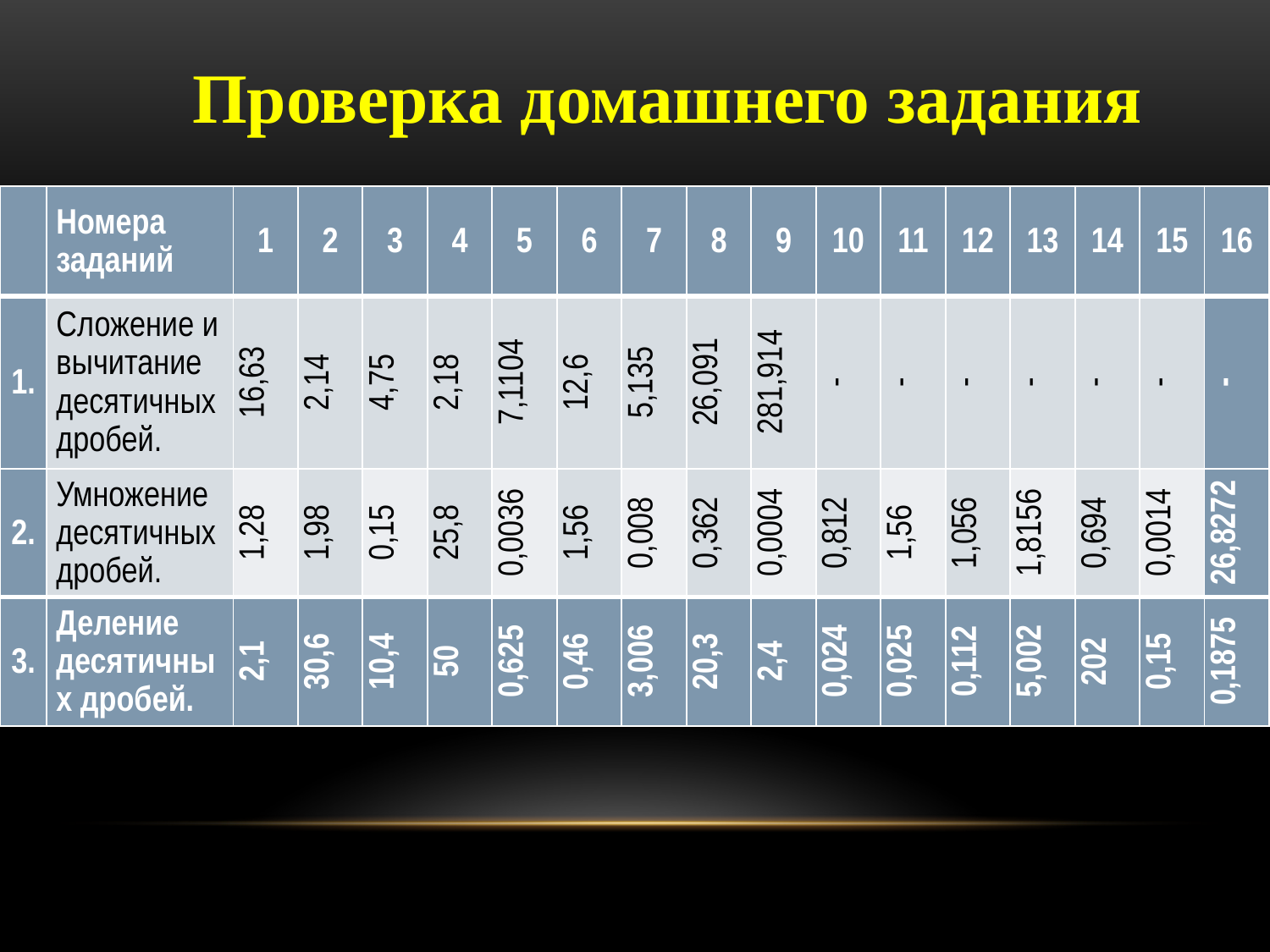

Проверка домашнего задания
|  | Номера заданий | 1 | 2 | 3 | 4 | 5 | 6 | 7 | 8 | 9 | 10 | 11 | 12 | 13 | 14 | 15 | 16 |
| --- | --- | --- | --- | --- | --- | --- | --- | --- | --- | --- | --- | --- | --- | --- | --- | --- | --- |
| 1. | Сложение и вычитание десятичных дробей. | 16,63 | 2,14 | 4,75 | 2,18 | 7,1104 | 12,6 | 5,135 | 26,091 | 281,914 | - | - | - | - | - | - | - |
| 2. | Умножение десятичных дробей. | 1,28 | 1,98 | 0,15 | 25,8 | 0,0036 | 1,56 | 0,008 | 0,362 | 0,0004 | 0,812 | 1,56 | 1,056 | 1,8156 | 0,694 | 0,0014 | 26,8272 |
| 3. | Деление десятичных дробей. | 2,1 | 30,6 | 10,4 | 50 | 0,625 | 0,46 | 3,006 | 20,3 | 2,4 | 0,024 | 0,025 | 0,112 | 5,002 | 202 | 0,15 | 0,1875 |